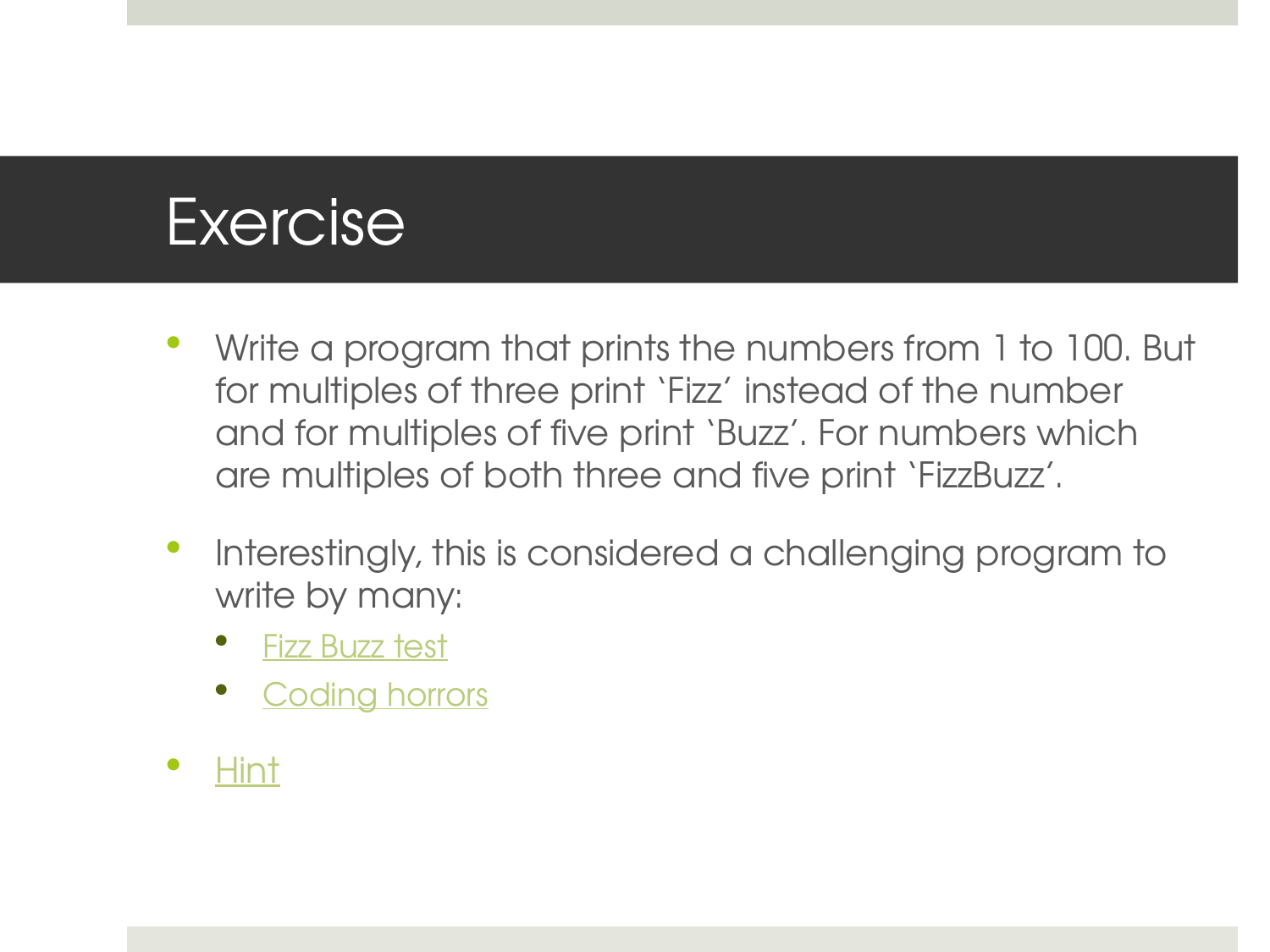

# Exercise
Write a program that prints the numbers from 1 to 100. But for multiples of three print ‘Fizz’ instead of the number and for multiples of five print ‘Buzz’. For numbers which are multiples of both three and five print ‘FizzBuzz’.
Interestingly, this is considered a challenging program to write by many:
Fizz Buzz test
Coding horrors
Hint